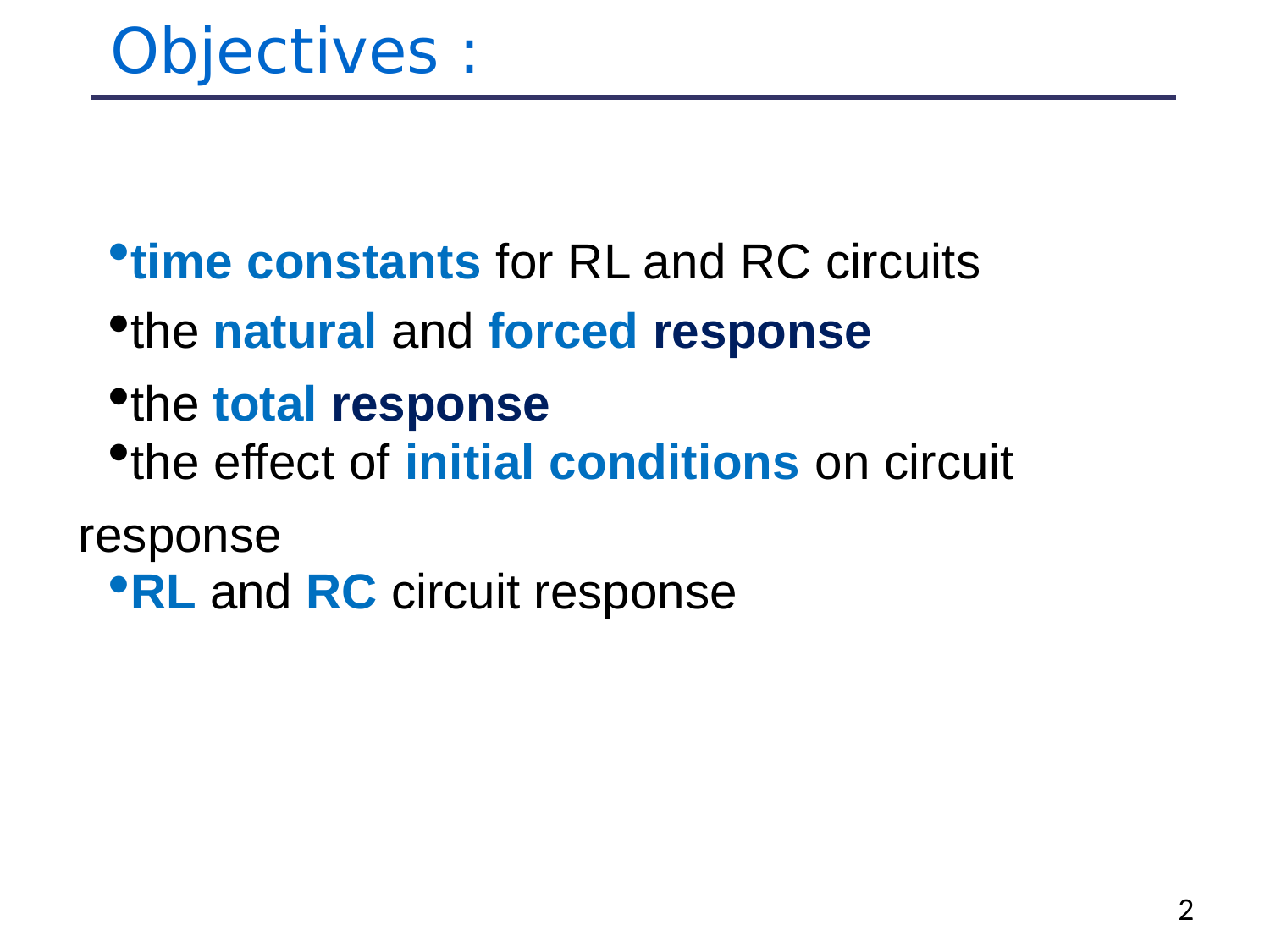

Objectives :
time constants for RL and RC circuits
the natural and forced response
the total response
the effect of initial conditions on circuit
response
RL and RC circuit response
2